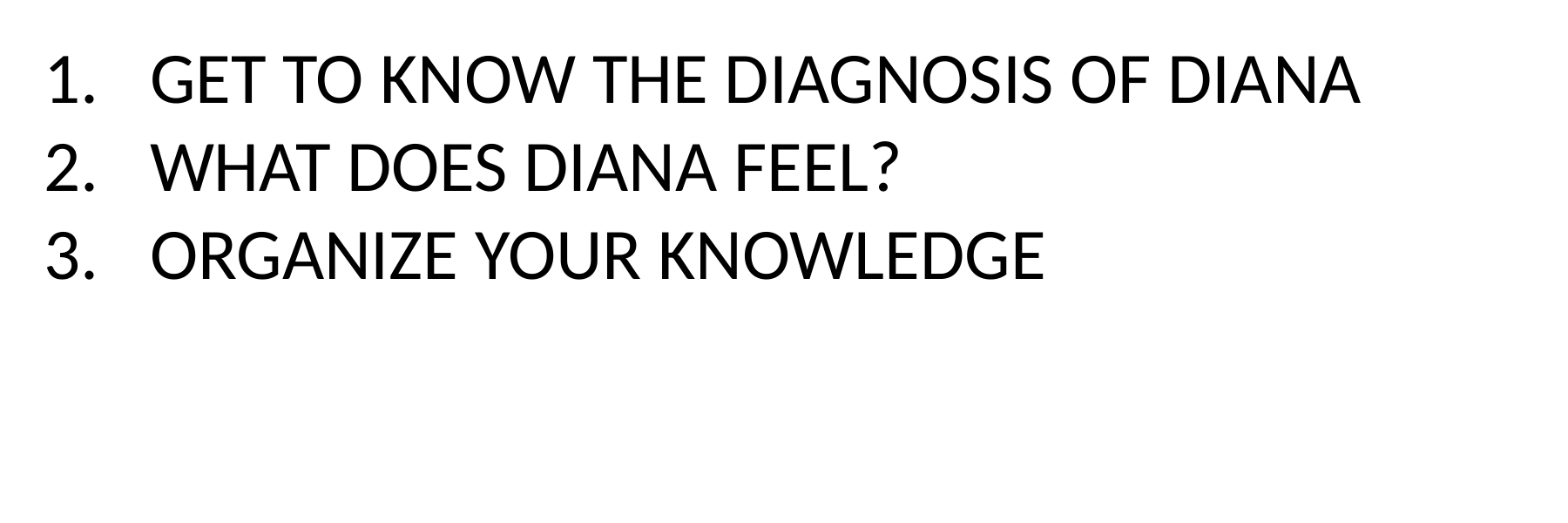

GET TO KNOW THE DIAGNOSIS OF DIANA
WHAT DOES DIANA FEEL?
ORGANIZE YOUR KNOWLEDGE